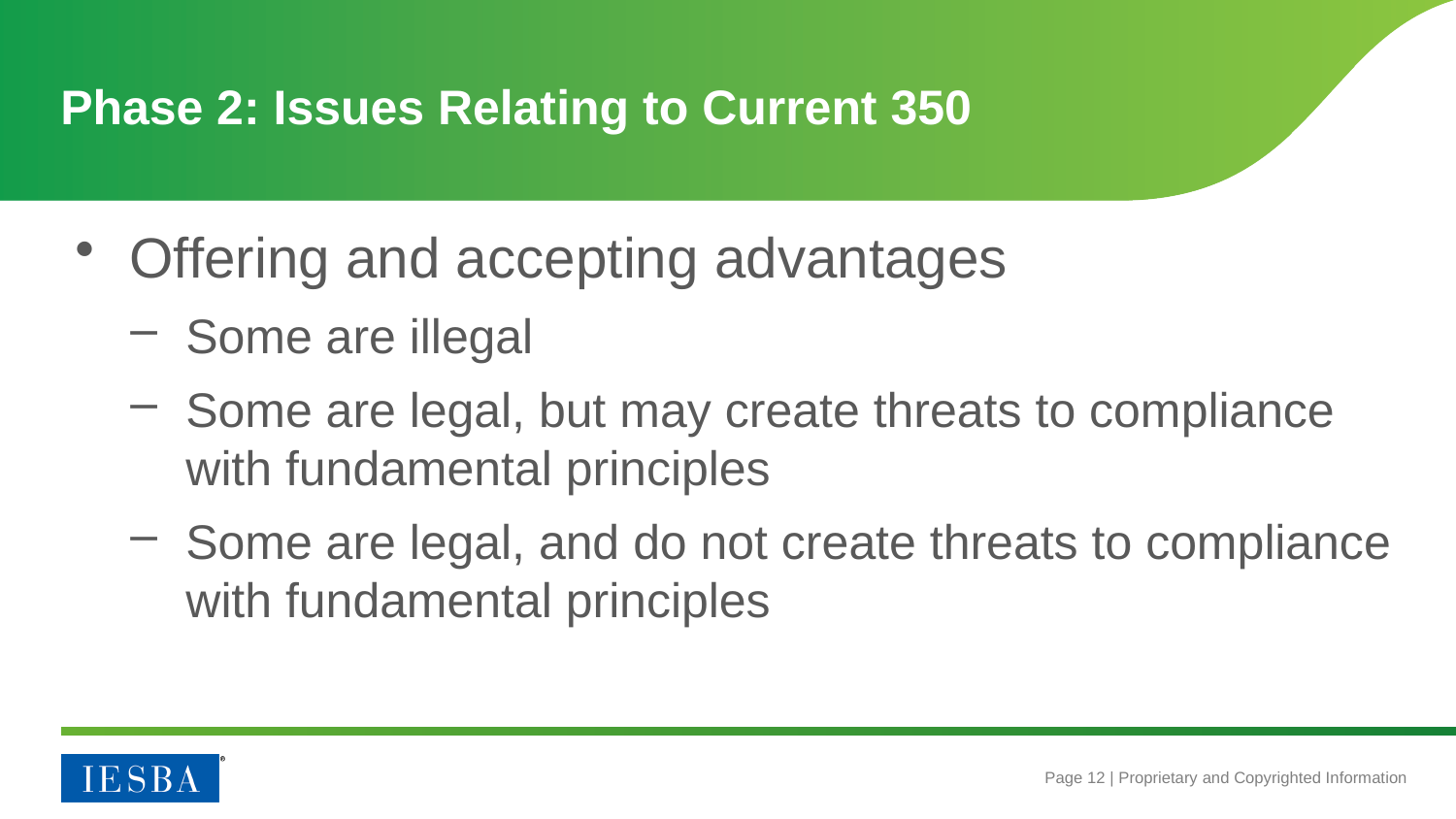

# Phase 2: Issues Relating to Current 350
Offering and accepting advantages
Some are illegal
Some are legal, but may create threats to compliance with fundamental principles
Some are legal, and do not create threats to compliance with fundamental principles